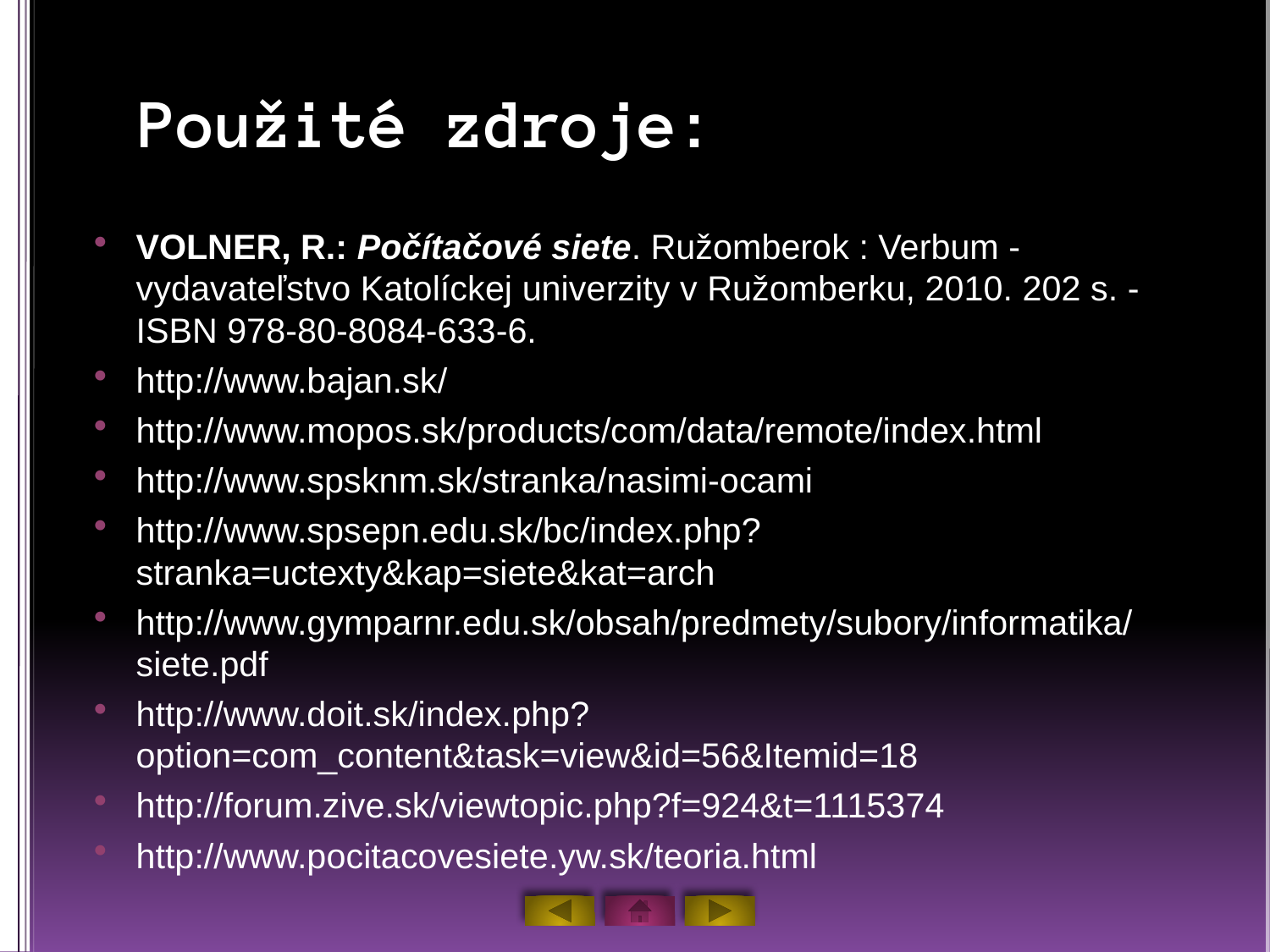

# Použité zdroje:
VOLNER, R.: Počítačové siete. Ružomberok : Verbum - vydavateľstvo Katolíckej univerzity v Ružomberku, 2010. 202 s. - ISBN 978-80-8084-633-6.
http://www.bajan.sk/
http://www.mopos.sk/products/com/data/remote/index.html
http://www.spsknm.sk/stranka/nasimi-ocami
http://www.spsepn.edu.sk/bc/index.php?stranka=uctexty&kap=siete&kat=arch
http://www.gymparnr.edu.sk/obsah/predmety/subory/informatika/siete.pdf
http://www.doit.sk/index.php?option=com_content&task=view&id=56&Itemid=18
http://forum.zive.sk/viewtopic.php?f=924&t=1115374
http://www.pocitacovesiete.yw.sk/teoria.html